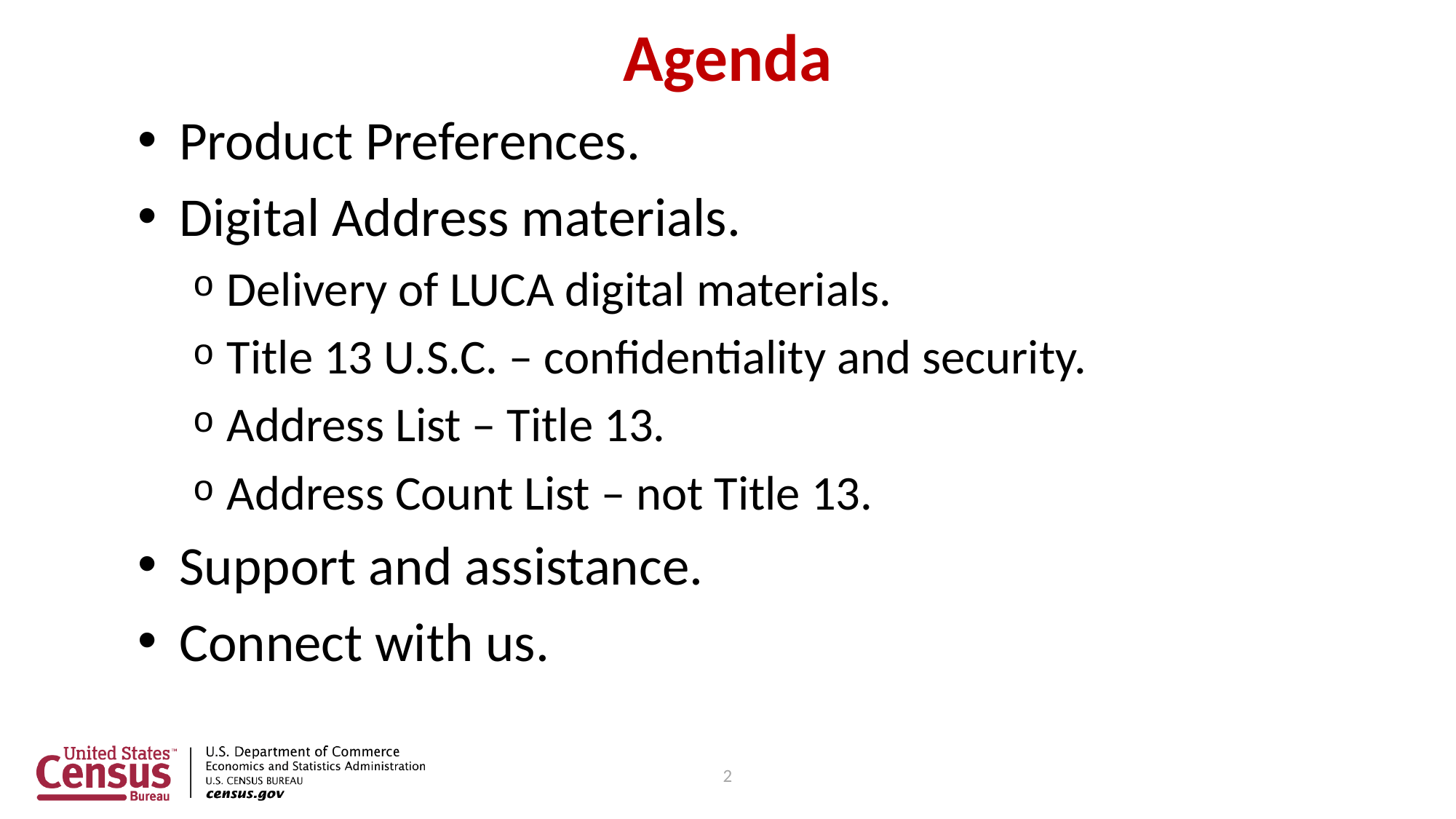

# Agenda
Product Preferences.
Digital Address materials.
Delivery of LUCA digital materials.
Title 13 U.S.C. – confidentiality and security.
Address List – Title 13.
Address Count List – not Title 13.
Support and assistance.
Connect with us.
2